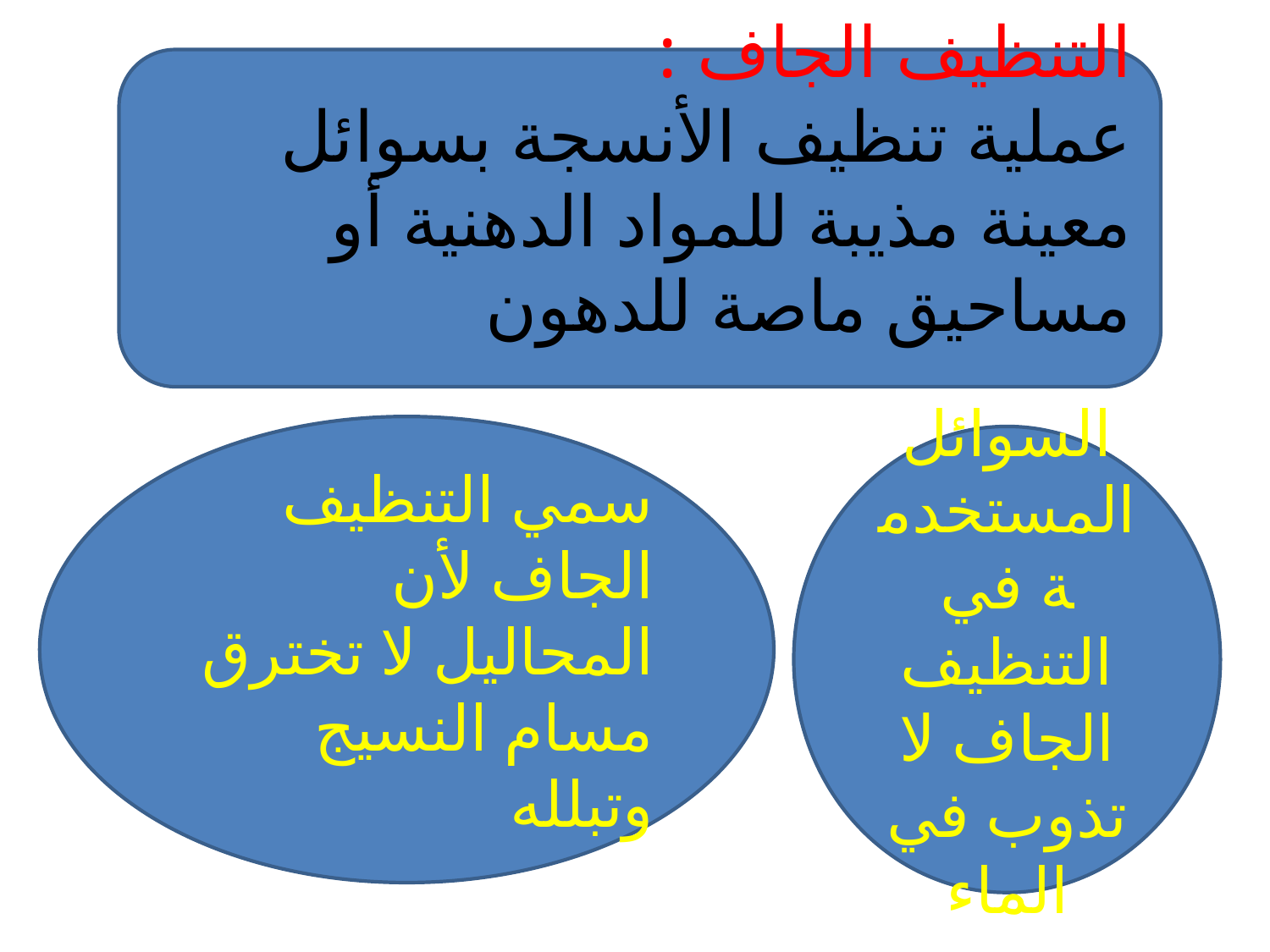

التنظيف الجاف :
عملية تنظيف الأنسجة بسوائل معينة مذيبة للمواد الدهنية أو مساحيق ماصة للدهون

سمي التنظيف الجاف لأن المحاليل لا تخترق مسام النسيج وتبلله
السوائل المستخدمة في التنظيف الجاف لا تذوب في الماء